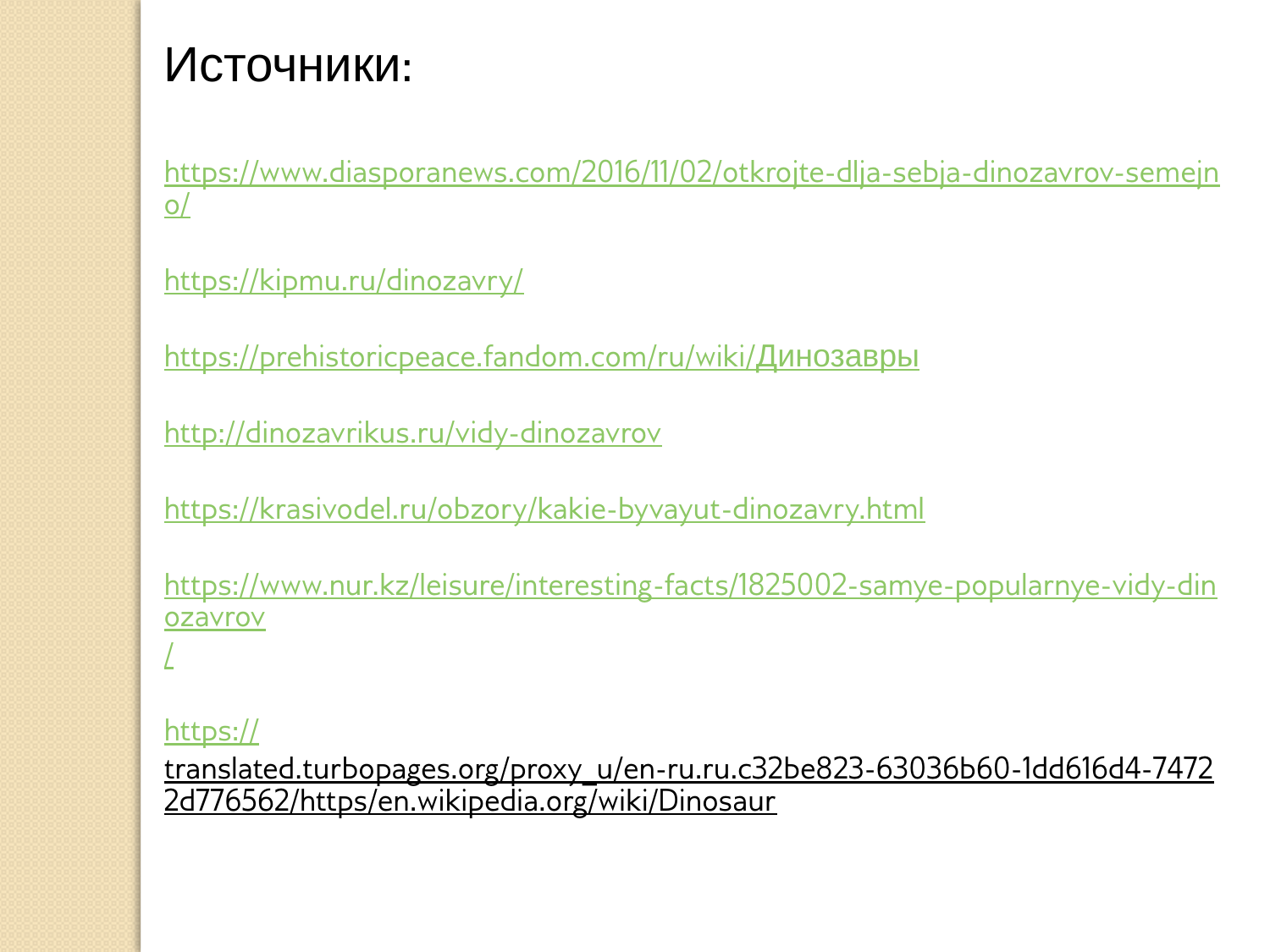

Источники:

https://www.diasporanews.com/2016/11/02/otkrojte-dlja-sebja-dinozavrov-semejno/

https://kipmu.ru/dinozavry/

https://prehistoricpeace.fandom.com/ru/wiki/Динозавры

http://dinozavrikus.ru/vidy-dinozavrov

https://krasivodel.ru/obzory/kakie-byvayut-dinozavry.html

https://www.nur.kz/leisure/interesting-facts/1825002-samye-popularnye-vidy-dinozavrov/

https://translated.turbopages.org/proxy_u/en-ru.ru.c32be823-63036b60-1dd616d4-74722d776562/https/en.wikipedia.org/wiki/Dinosaur